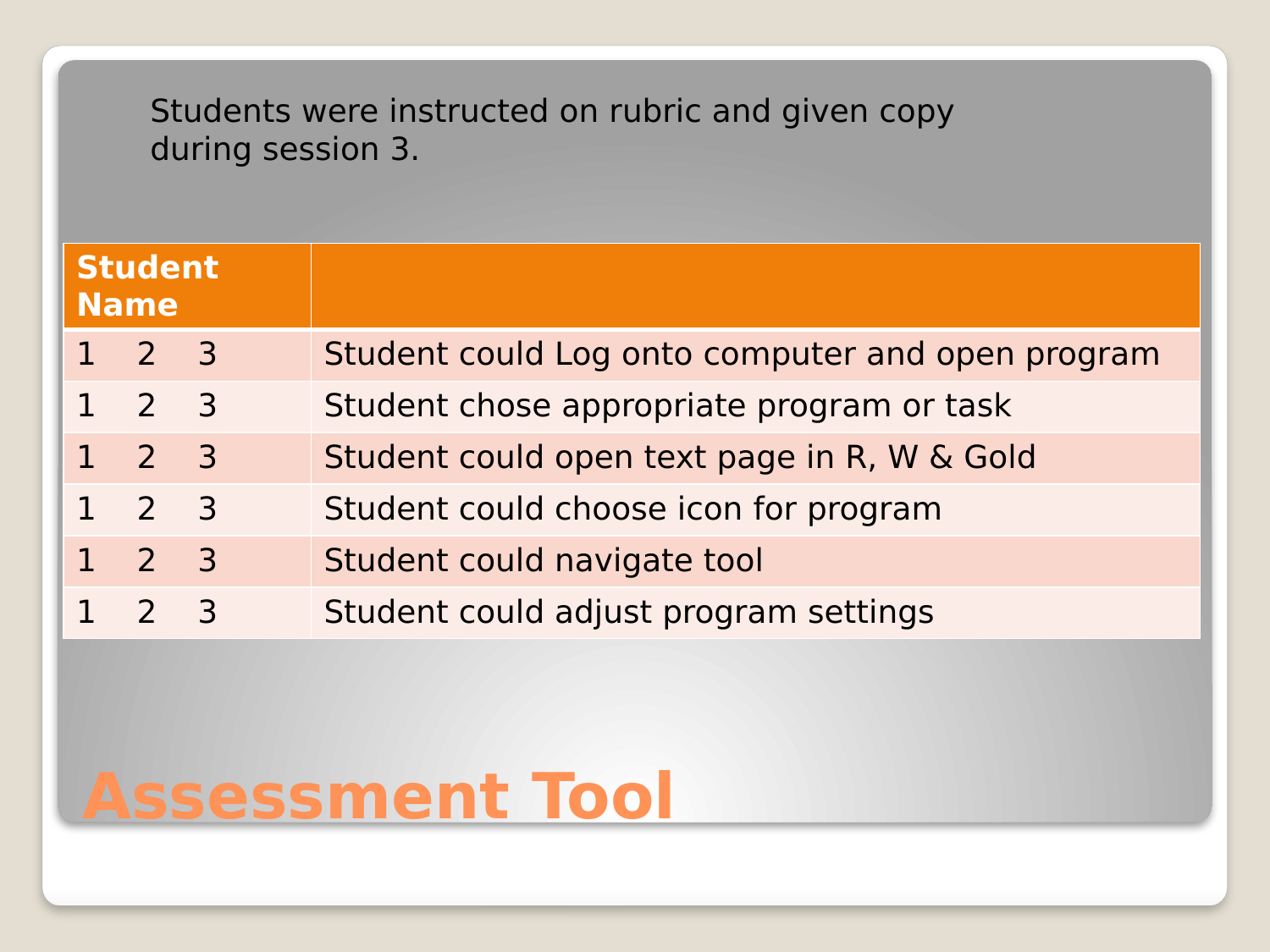

Students were instructed on rubric and given copy during session 3.
| Student Name |  |
| --- | --- |
| 1 2 3 | Student could Log onto computer and open program |
| 1 2 3 | Student chose appropriate program or task |
| 1 2 3 | Student could open text page in R, W & Gold |
| 1 2 3 | Student could choose icon for program |
| 1 2 3 | Student could navigate tool |
| 1 2 3 | Student could adjust program settings |
# Assessment Tool